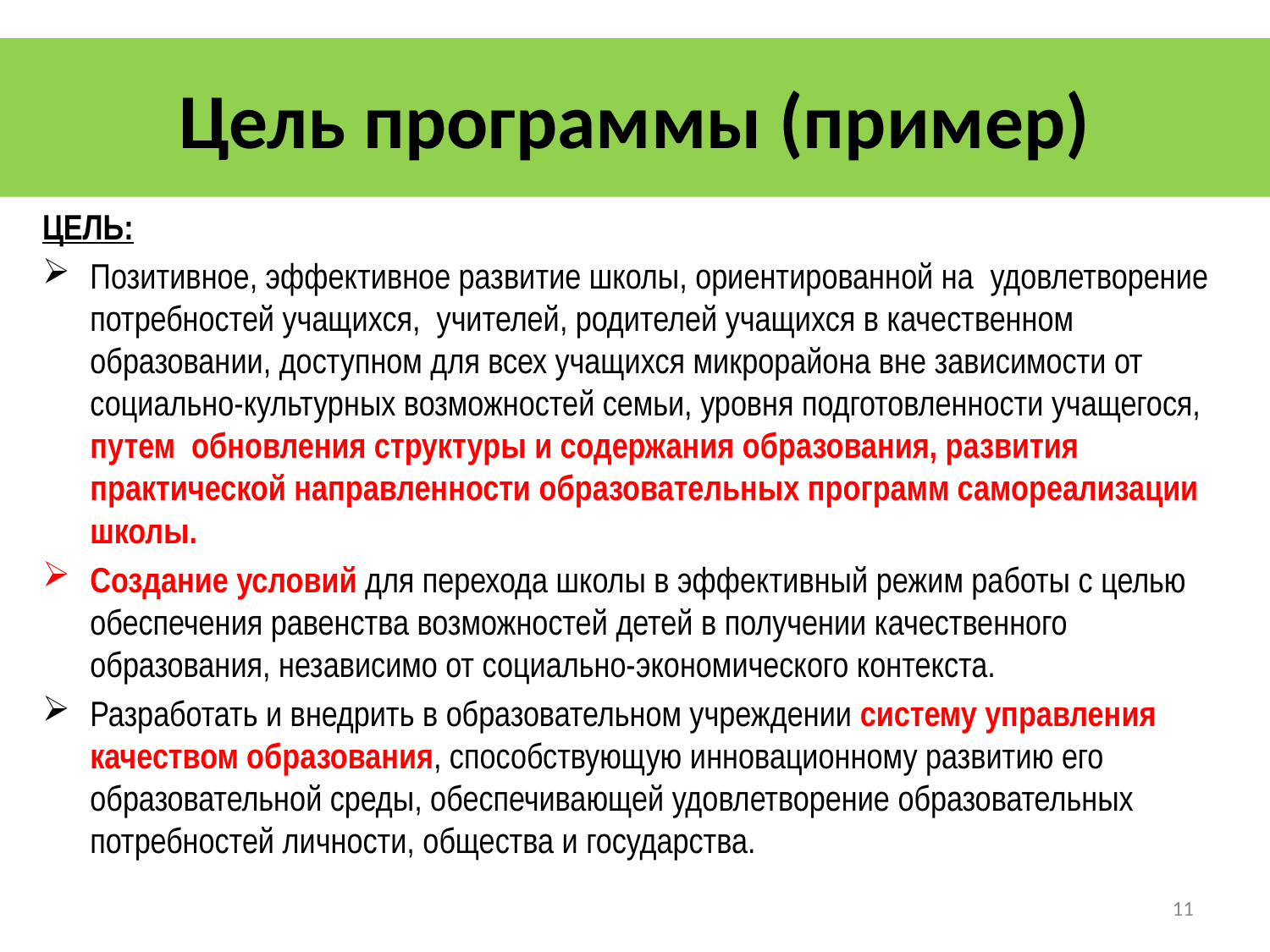

# Цель программы (пример)
ЦЕЛЬ:
Позитивное, эффективное развитие школы, ориентированной на  удовлетворение потребностей учащихся,  учителей, родителей учащихся в качественном образовании, доступном для всех учащихся микрорайона вне зависимости от социально-культурных возможностей семьи, уровня подготовленности учащегося, путем  обновления структуры и содержания образования, развития  практической направленности образовательных программ самореализации школы.
Создание условий для перехода школы в эффективный режим работы с целью обеспечения равенства возможностей детей в получении качественного образования, независимо от социально-экономического контекста.
Разработать и внедрить в образовательном учреждении систему управления качеством образования, способствующую инновационному развитию его образовательной среды, обеспечивающей удовлетворение образовательных потребностей личности, общества и государства.
11